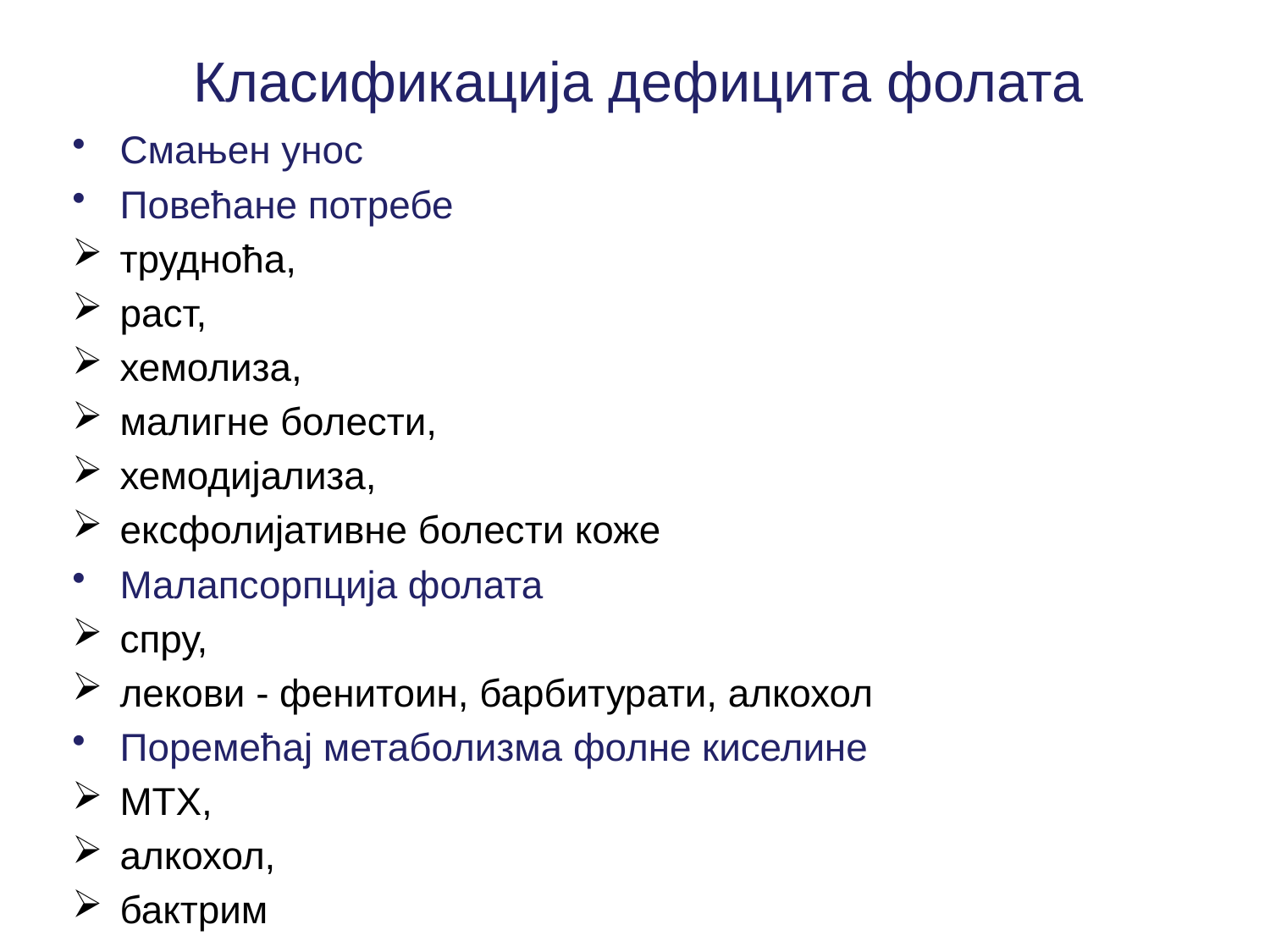

# Класификација дефицита фолата
Смањен унос
Повећане потребе
трудноћа,
раст,
хемолиза,
малигне болести,
хемодијализа,
ексфолијативне болести коже
Малапсорпција фолата
спру,
лекови - фенитоин, барбитурати, алкохол
Поремећај метаболизма фолне киселине
МТX,
алкохол,
бактрим